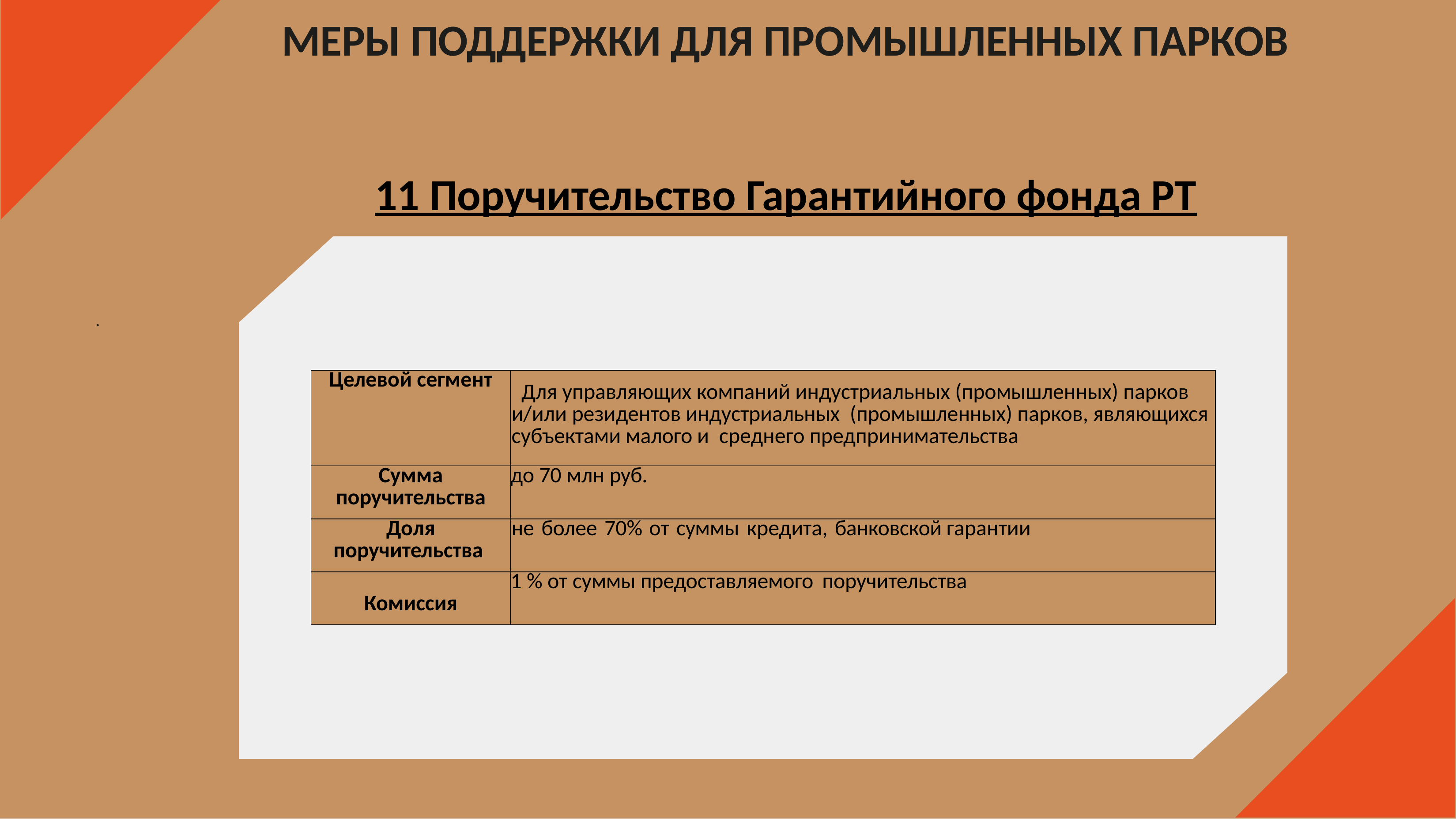

МЕРЫ ПОДДЕРЖКИ ДЛЯ ПРОМЫШЛЕННЫХ ПАРКОВ
11 Поручительство Гарантийного фонда РТ

.
| Целевой сегмент | Для управляющих компаний индустриальных (промышленных) парков и/или резидентов индустриальных (промышленных) парков, являющихся субъектами малого и среднего предпринимательства |
| --- | --- |
| Сумма поручительства | до 70 млн руб. |
| Доля поручительства | не более 70% от суммы кредита, банковской гарантии |
| Комиссия | 1 % от суммы предоставляемого поручительства |